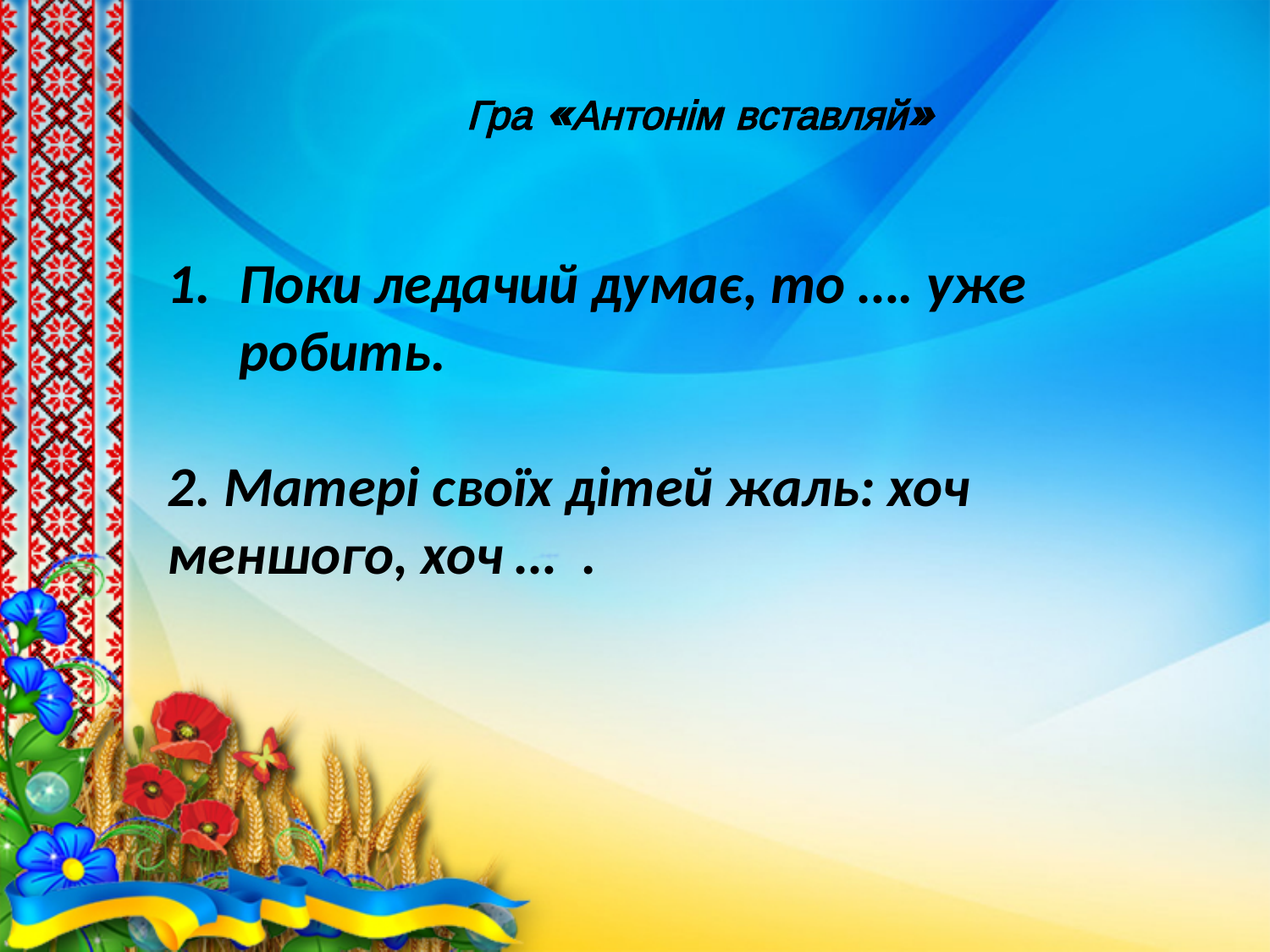

# Гра «Антонім вставляй»

Поки ледачий думає, то …. уже робить.

2. Матері своїх дітей жаль: хоч меншого, хоч …  .